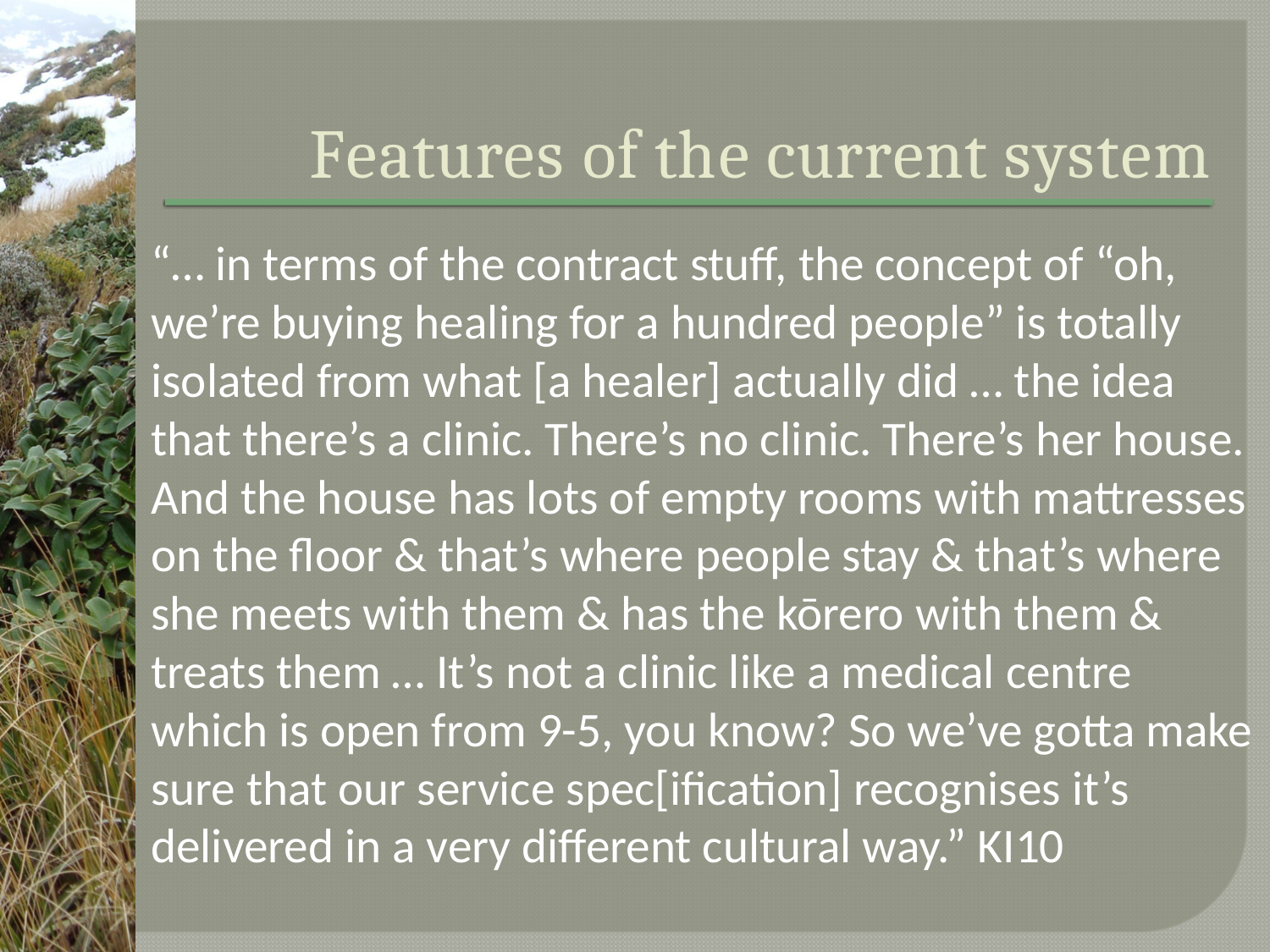

# Features of the current system
“… in terms of the contract stuff, the concept of “oh, we’re buying healing for a hundred people” is totally isolated from what [a healer] actually did … the idea that there’s a clinic. There’s no clinic. There’s her house. And the house has lots of empty rooms with mattresses on the floor & that’s where people stay & that’s where she meets with them & has the kōrero with them & treats them … It’s not a clinic like a medical centre which is open from 9-5, you know? So we’ve gotta make sure that our service spec[ification] recognises it’s delivered in a very different cultural way.” KI10